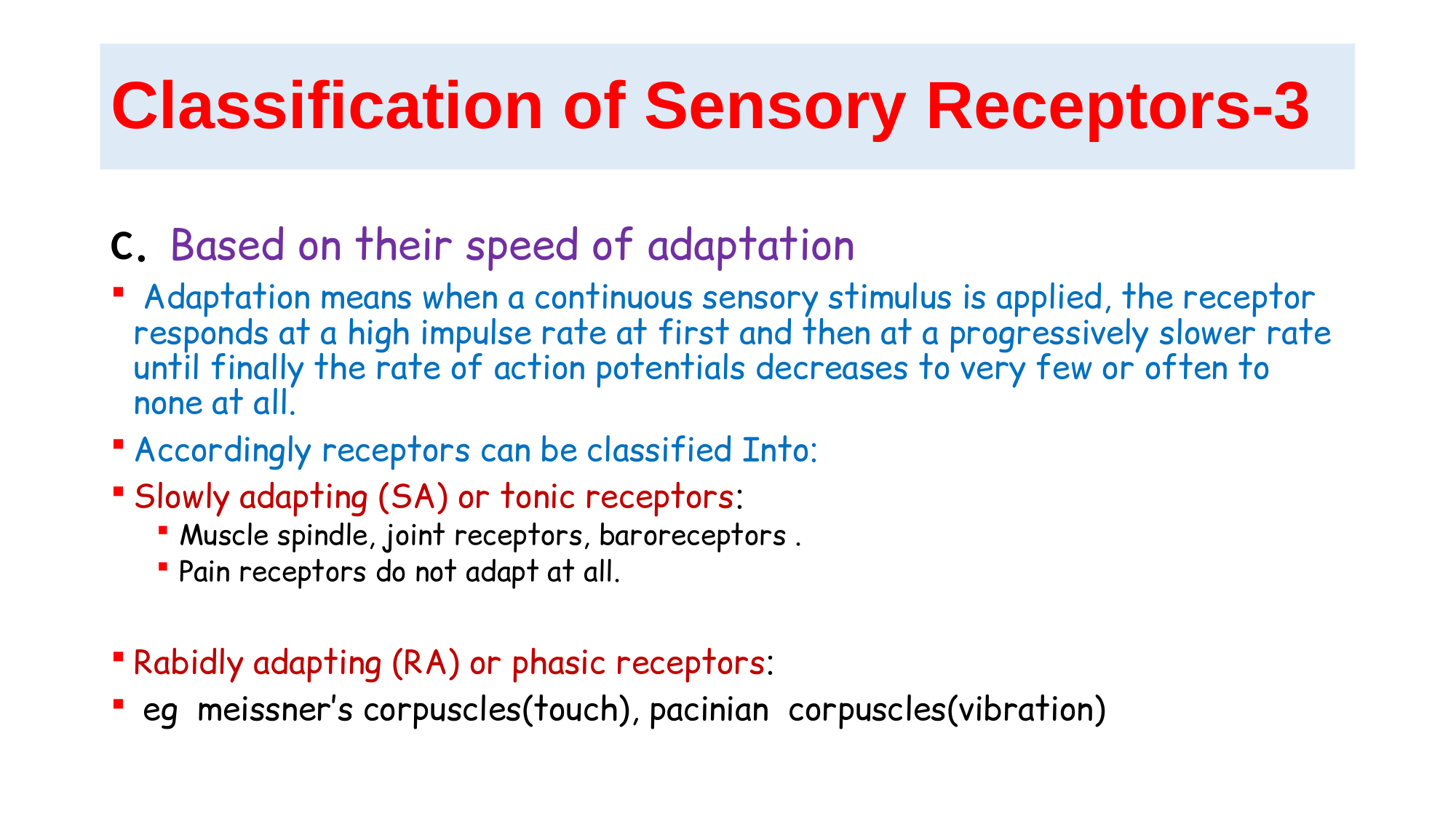

# Classification of Sensory Receptors-3
C. Based on their speed of adaptation
 Adaptation means when a continuous sensory stimulus is applied, the receptor responds at a high impulse rate at first and then at a progressively slower rate until finally the rate of action potentials decreases to very few or often to none at all.
Accordingly receptors can be classified Into:
Slowly adapting (SA) or tonic receptors:
Muscle spindle, joint receptors, baroreceptors .
Pain receptors do not adapt at all.

Rabidly adapting (RA) or phasic receptors:
 eg  meissner’s corpuscles(touch), pacinian  corpuscles(vibration)